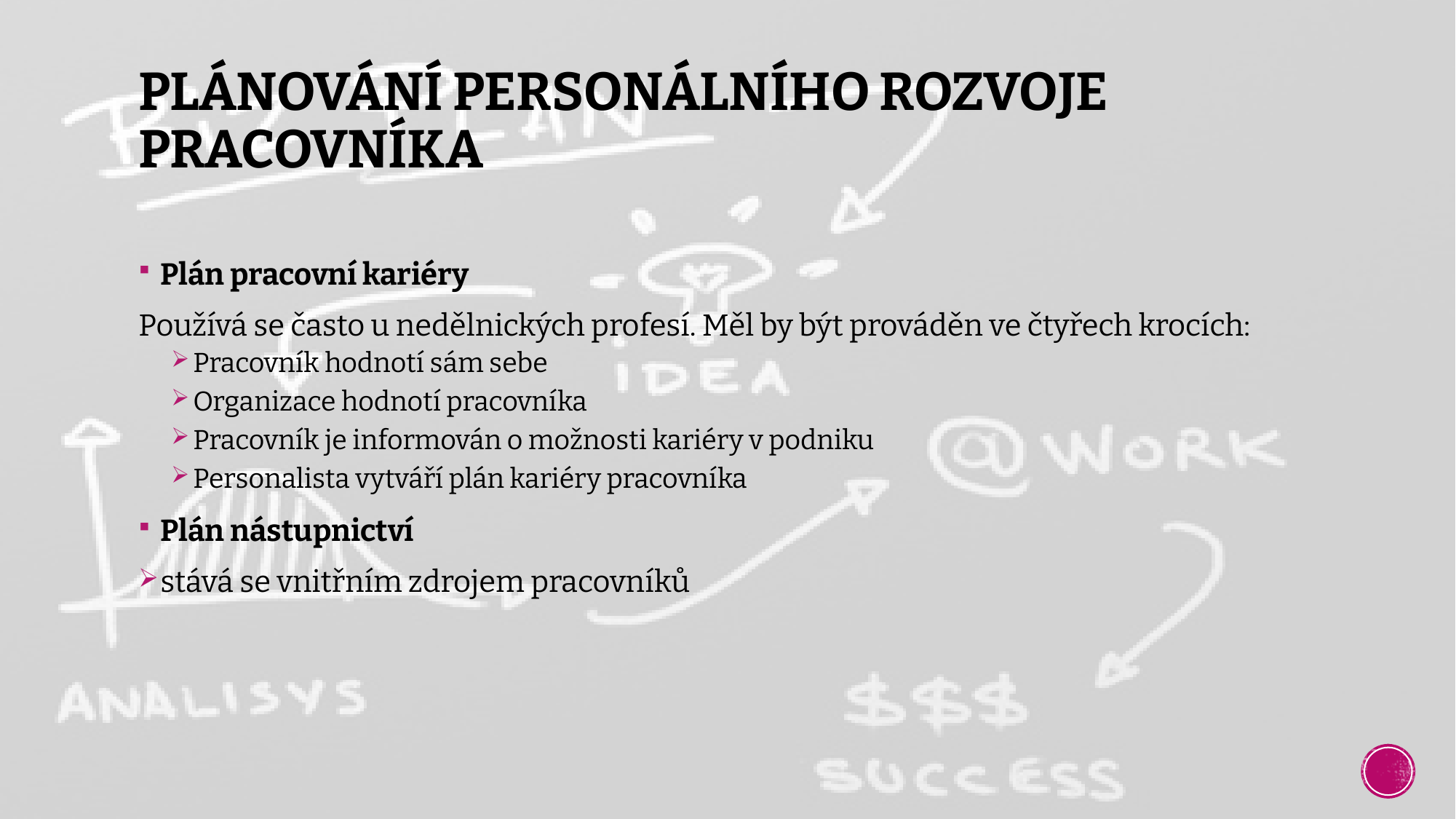

# Plánování personálního rozvoje pracovníka
Plán pracovní kariéry
Používá se často u nedělnických profesí. Měl by být prováděn ve čtyřech krocích:
Pracovník hodnotí sám sebe
Organizace hodnotí pracovníka
Pracovník je informován o možnosti kariéry v podniku
Personalista vytváří plán kariéry pracovníka
Plán nástupnictví
stává se vnitřním zdrojem pracovníků